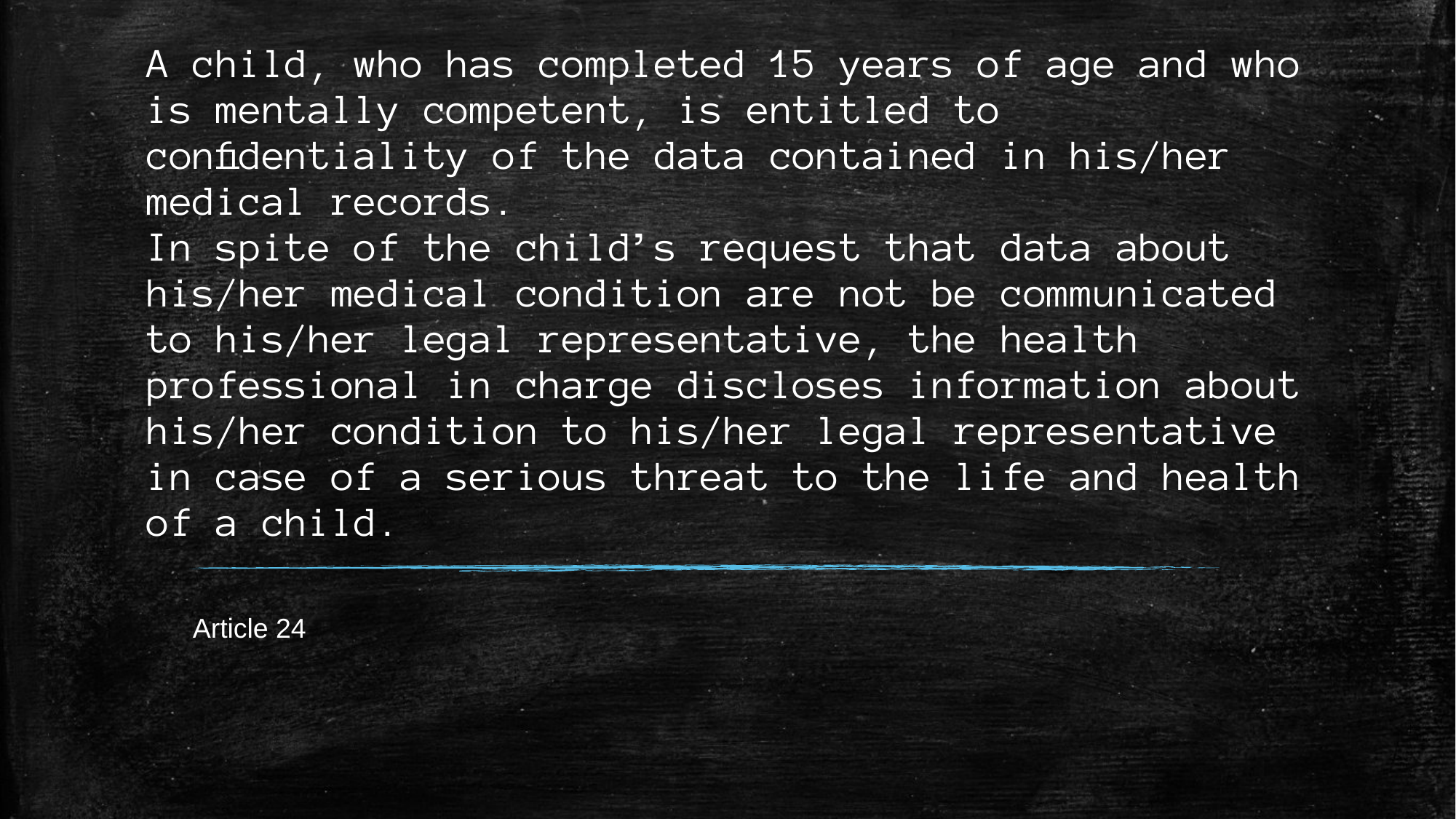

# A child, who has completed 15 years of age and who is mentally competent, is entitled to conﬁdentiality of the data contained in his/her medical records. In spite of the child’s request that data about his/her medical condition are not be communicated to his/her legal representative, the health professional in charge discloses information about his/her condition to his/her legal representative in case of a serious threat to the life and health of a child.
Article 24